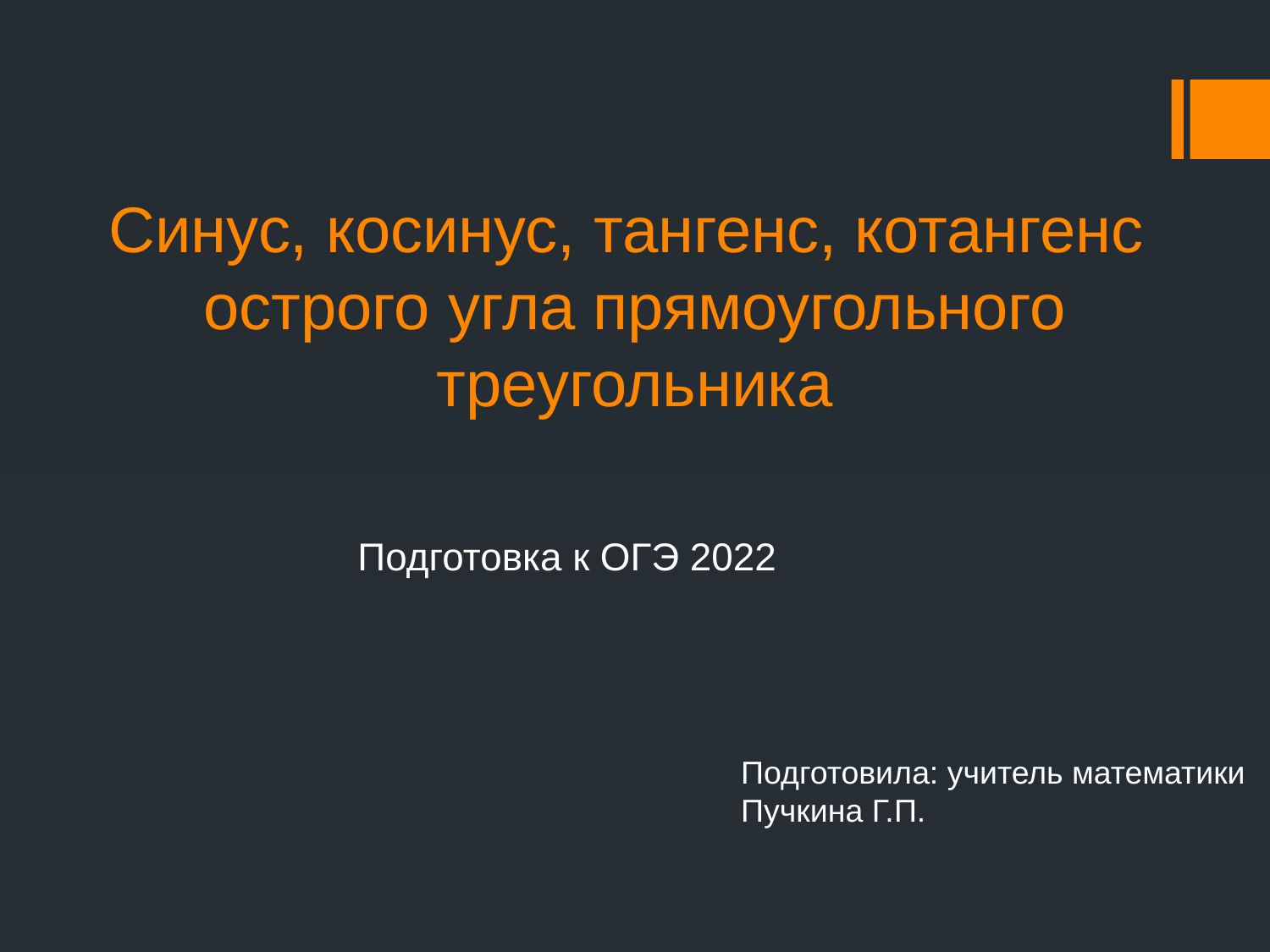

# Синус, косинус, тангенс, котангенс острого угла прямоугольного треугольника
Подготовка к ОГЭ 2022
Подготовила: учитель математики
Пучкина Г.П.